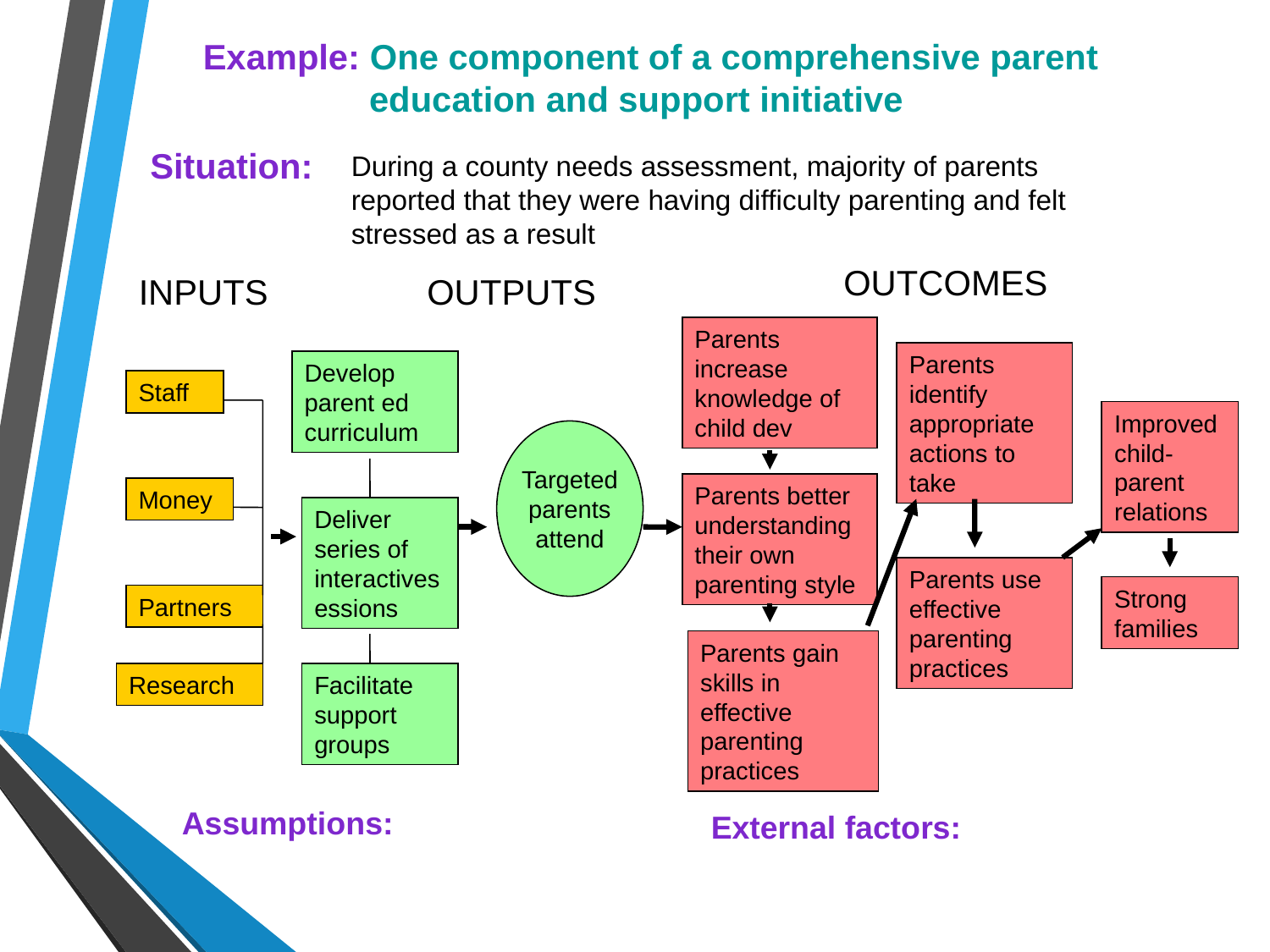

Example: One component of a comprehensive parent education and support initiative

Situation:
During a county needs assessment, majority of parents reported that they were having difficulty parenting and felt stressed as a result
OUTCOMES
INPUTS
OUTPUTS
Parents increase knowledge of child dev
Parents identify appropriate actions to take
Develop parent ed curriculum
Staff

Improved child-parent relations

Targeted
parents
attend

Parents better understanding their own parenting style
Money
Deliver series of  interactivesessions

Parents use effective parenting practices
Strong families
Partners

Parents gain skills in  effective parenting practices

Research
Facilitate support groups
Assumptions:
External factors: